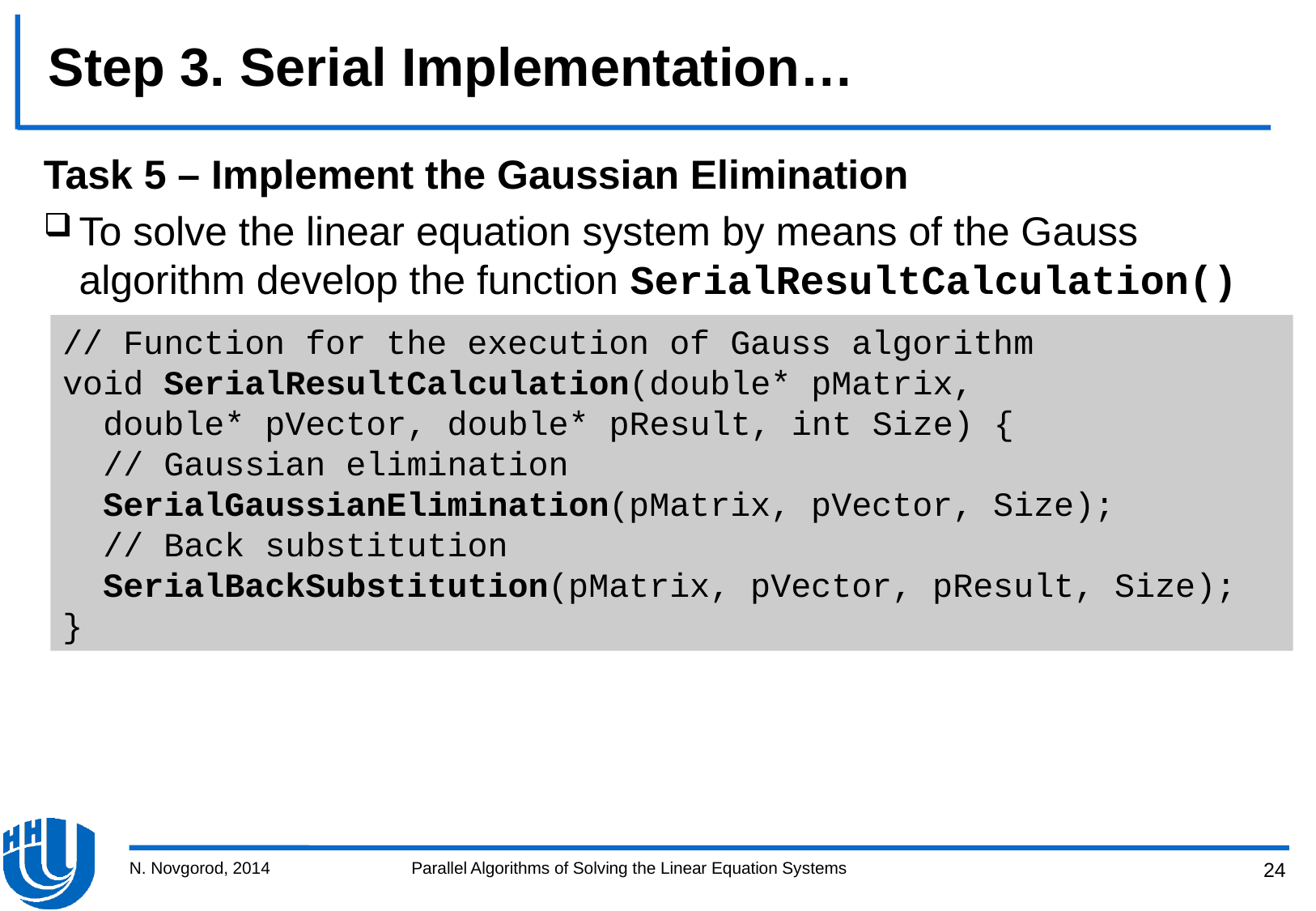

# Step 3. Serial Implementation…
Task 5 – Implement the Gaussian Elimination
To solve the linear equation system by means of the Gauss algorithm develop the function SerialResultCalculation()

// Function for the execution of Gauss algorithm
void SerialResultCalculation(double* pMatrix,
  double* pVector, double* pResult, int Size) {
  // Gaussian elimination
  SerialGaussianElimination(pMatrix, pVector, Size);
  // Back substitution
  SerialBackSubstitution(pMatrix, pVector, pResult, Size);
}
N. Novgorod, 2014
Parallel Algorithms of Solving the Linear Equation Systems
24